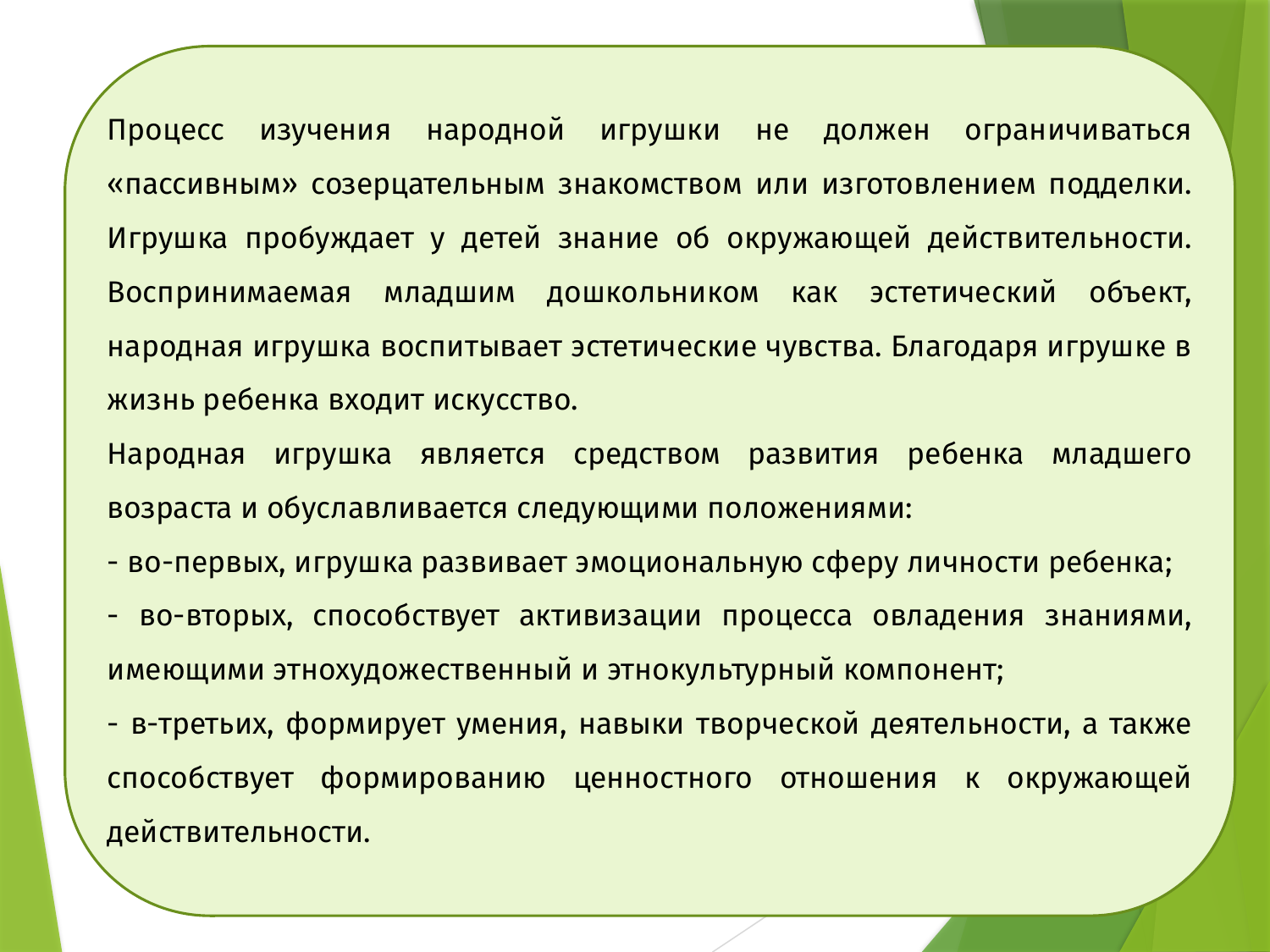

Процесс изучения народной игрушки не должен ограничиваться «пассивным» созерцательным знакомством или изготовлением подделки. Игрушка пробуждает у детей знание об окружающей действительности. Воспринимаемая младшим дошкольником как эстетический объект, народная игрушка воспитывает эстетические чувства. Благодаря игрушке в жизнь ребенка входит искусство.
Народная игрушка является средством развития ребенка младшего возраста и обуславливается следующими положениями:
- во-первых, игрушка развивает эмоциональную сферу личности ребенка;
- во-вторых, способствует активизации процесса овладения знаниями, имеющими этнохудожественный и этнокультурный компонент;
- в-третьих, формирует умения, навыки творческой деятельности, а также способствует формированию ценностного отношения к окружающей действительности.